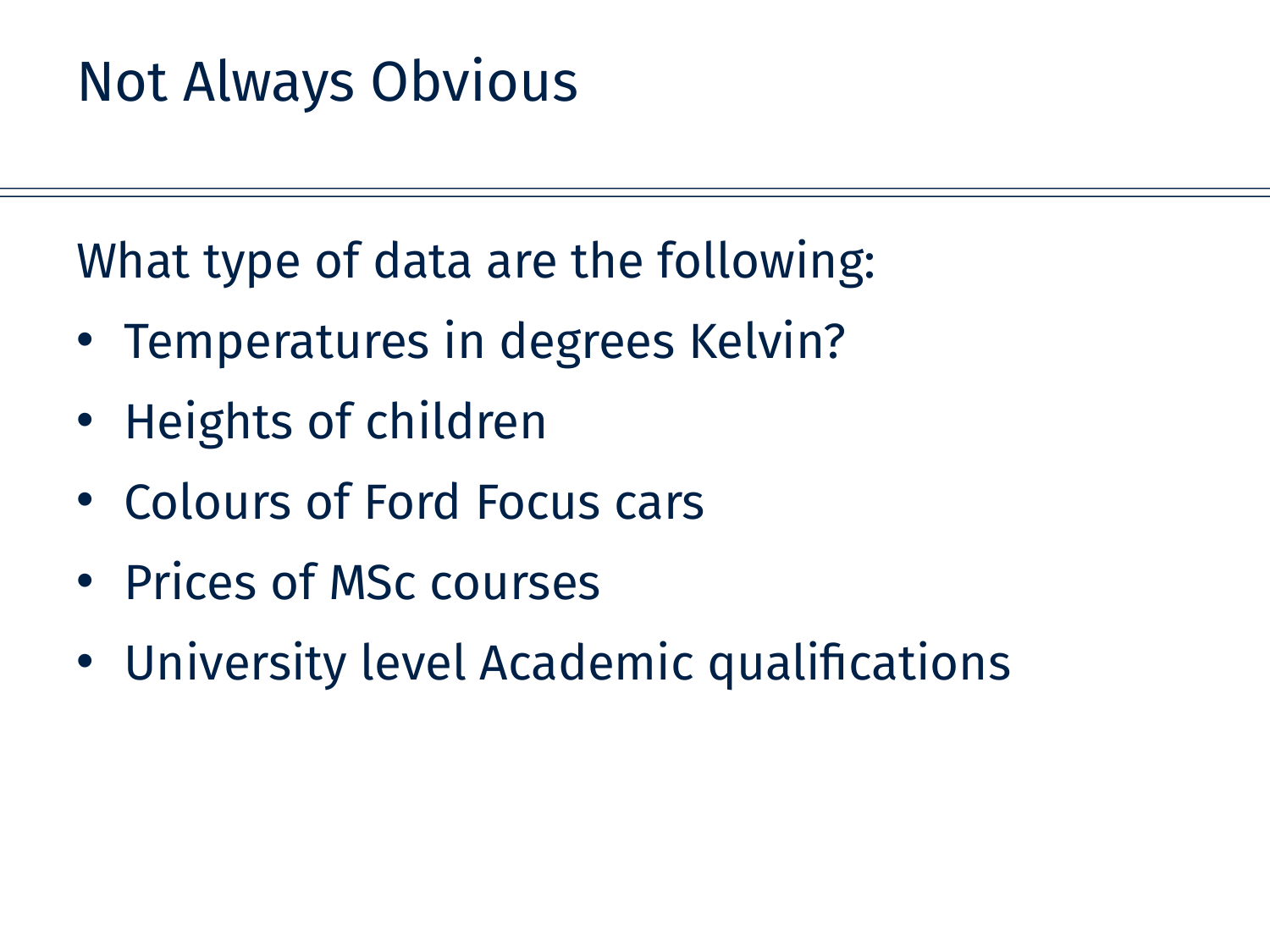

# Not Always Obvious
What type of data are the following:
Temperatures in degrees Kelvin?
Heights of children
Colours of Ford Focus cars
Prices of MSc courses
University level Academic qualifications